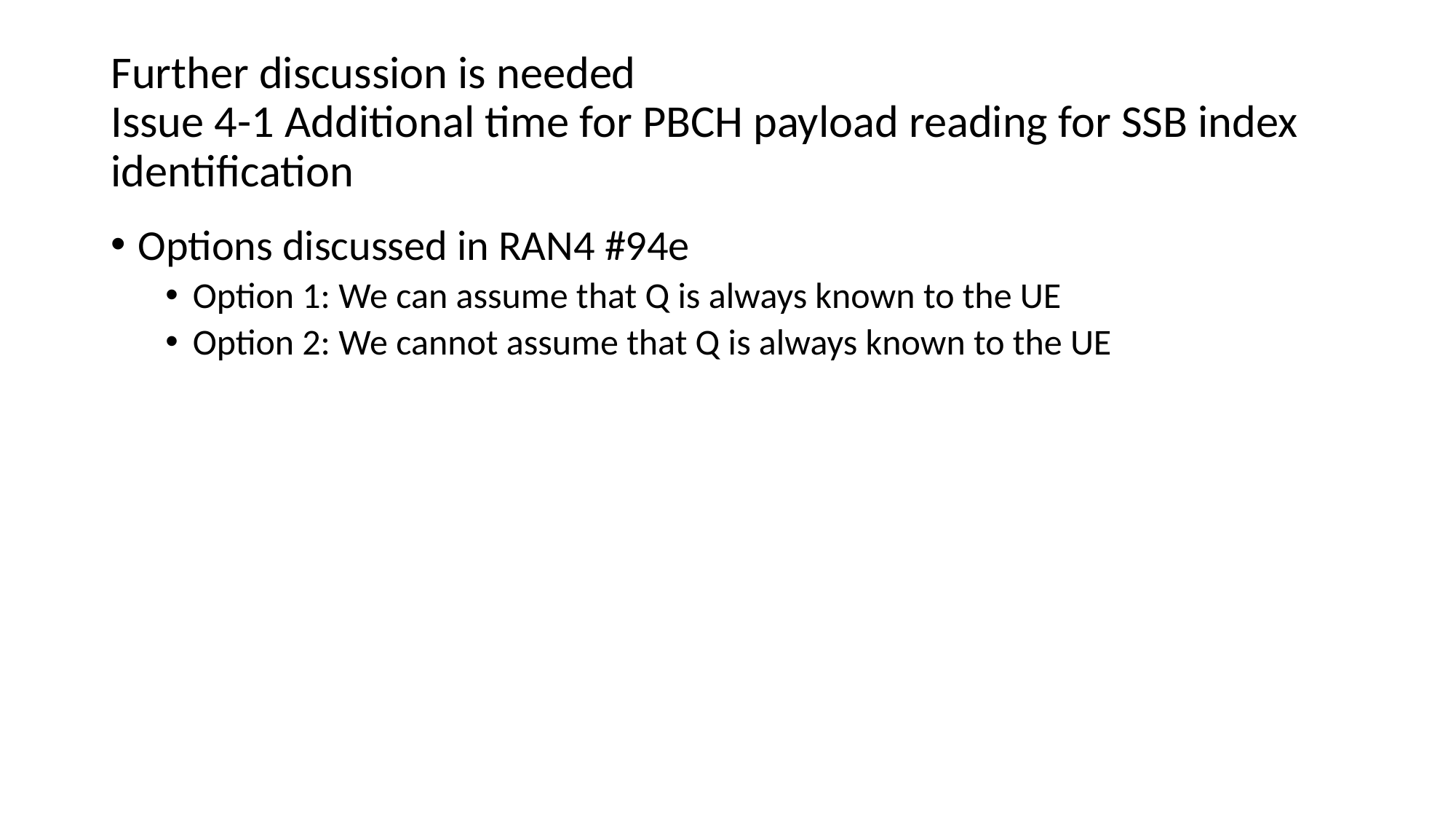

# Further discussion is needed Issue 4-1 Additional time for PBCH payload reading for SSB index identification
Options discussed in RAN4 #94e
Option 1: We can assume that Q is always known to the UE
Option 2: We cannot assume that Q is always known to the UE